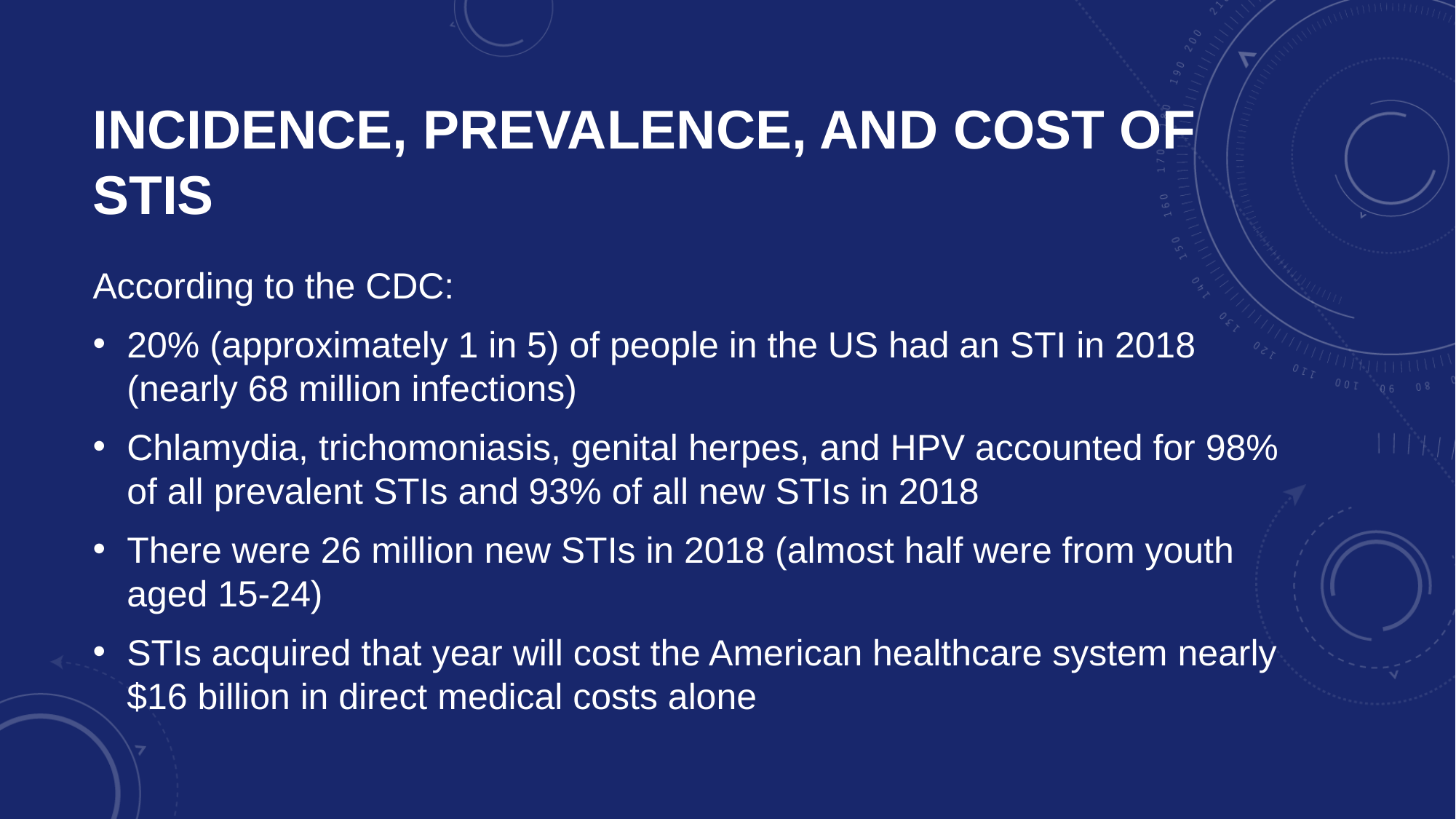

# Incidence, Prevalence, and Cost of STIs
According to the CDC:
20% (approximately 1 in 5) of people in the US had an STI in 2018 (nearly 68 million infections)
Chlamydia, trichomoniasis, genital herpes, and HPV accounted for 98% of all prevalent STIs and 93% of all new STIs in 2018
There were 26 million new STIs in 2018 (almost half were from youth aged 15-24)
STIs acquired that year will cost the American healthcare system nearly $16 billion in direct medical costs alone